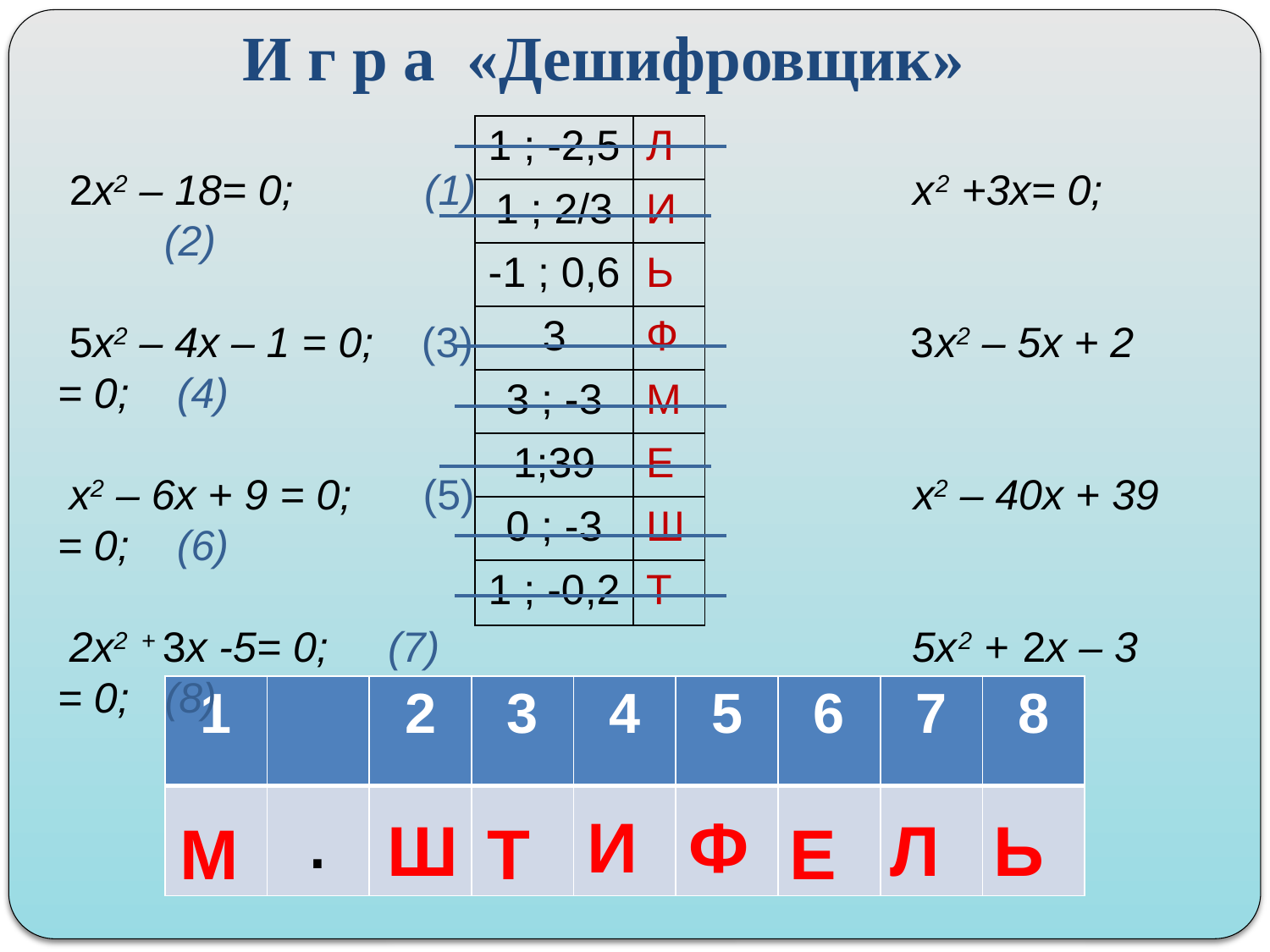

# И г р а  «Дешифровщик»

 2х2 – 18= 0;           (1)                                     х2 +3х= 0;               (2)

 5х2 – 4х – 1 = 0;    (3)                                     3х2 – 5х + 2 = 0;    (4)

 х2 – 6х + 9 = 0;      (5)                                     х2 – 40х + 39 = 0;    (6)

 2х2  + 3х -5= 0;     (7)                                        5х2 +  2х – 3 = 0;   (8)

| 1 ; -2,5 | Л |
| --- | --- |
| 1 ; 2/3 | И |
| -1 ; 0,6 | Ь |
| 3 | Ф |
| 3 ; -3 | М |
| 1;39 | Е |
| 0 ; -3 | Ш |
| 1 ; -0,2 | Т |
| 1 |  | 2 | 3 | 4 | 5 | 6 | 7 | 8 |
| --- | --- | --- | --- | --- | --- | --- | --- | --- |
|  | . |  |  |  |  |  |  |  |
И
Ф
Ь
Ш
Л
М
Т
Е